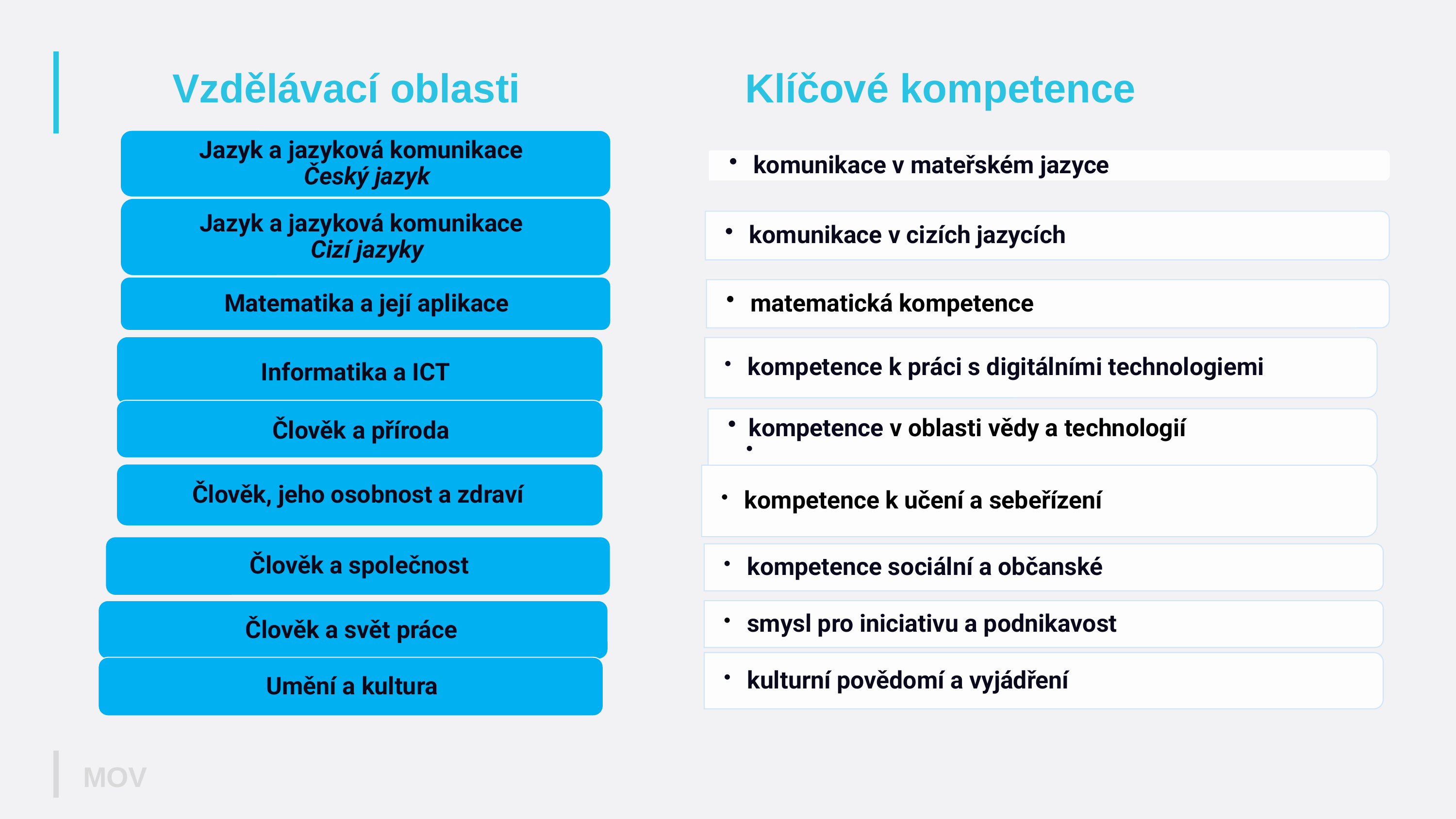

# Vzdělávací oblasti                    Klíčové kompetence
 komunikace v mateřském jazyce
Jazyk a jazyková komunikace
Český jazyk
 komunikace v cizích jazycích
Jazyk a jazyková komunikace
Cizí jazyky
 matematická kompetence
Matematika a její aplikace
 kompetence k práci s digitálními technologiemi
Informatika a ICT
  kompetence v oblasti vědy a technologií

Člověk a příroda

 kompetence k učení a sebeřízení
Člověk, jeho osobnost a zdraví
 kompetence sociální a občanské
Člověk a společnost
 smysl pro iniciativu a podnikavost

Člověk a svět práce

 kulturní povědomí a vyjádření
Umění a kultura